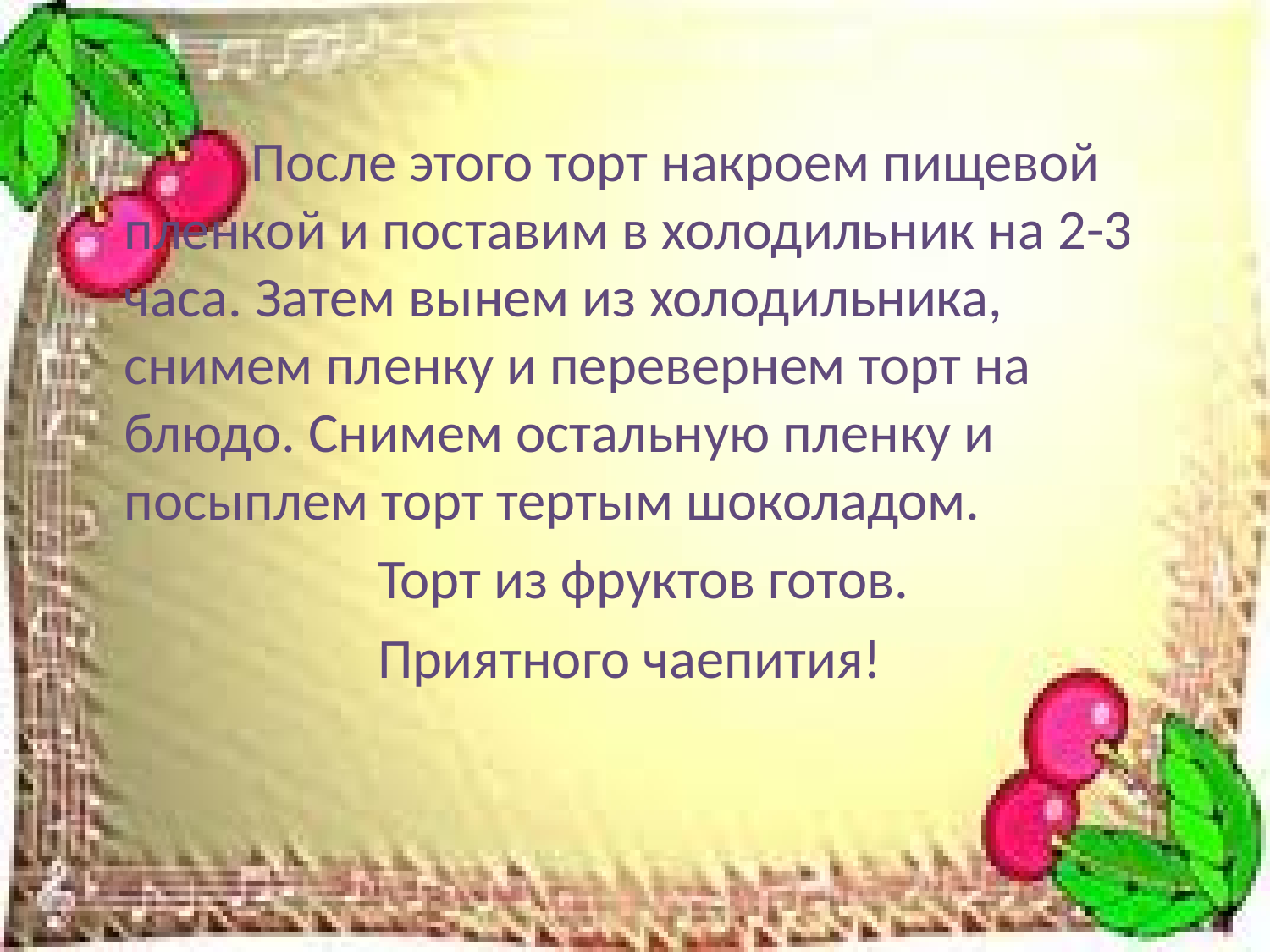

После этого торт накроем пищевой пленкой и поставим в холодильник на 2-3 часа. Затем вынем из холодильника, снимем пленку и перевернем торт на блюдо. Снимем остальную пленку и посыплем торт тертым шоколадом.
			Торт из фруктов готов.
			Приятного чаепития!